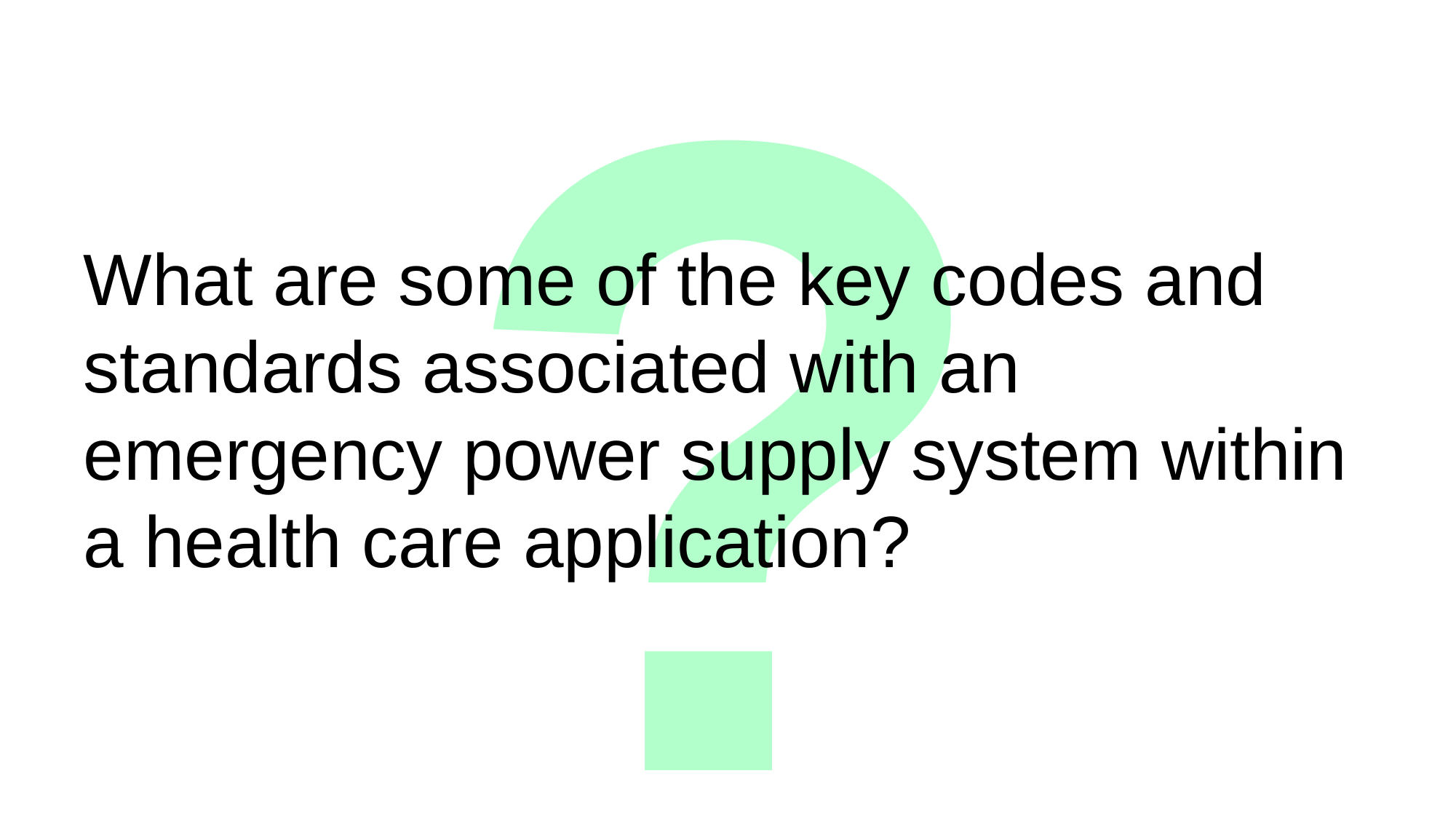

?
What are some of the key codes and standards associated with an emergency power supply system within a health care application?